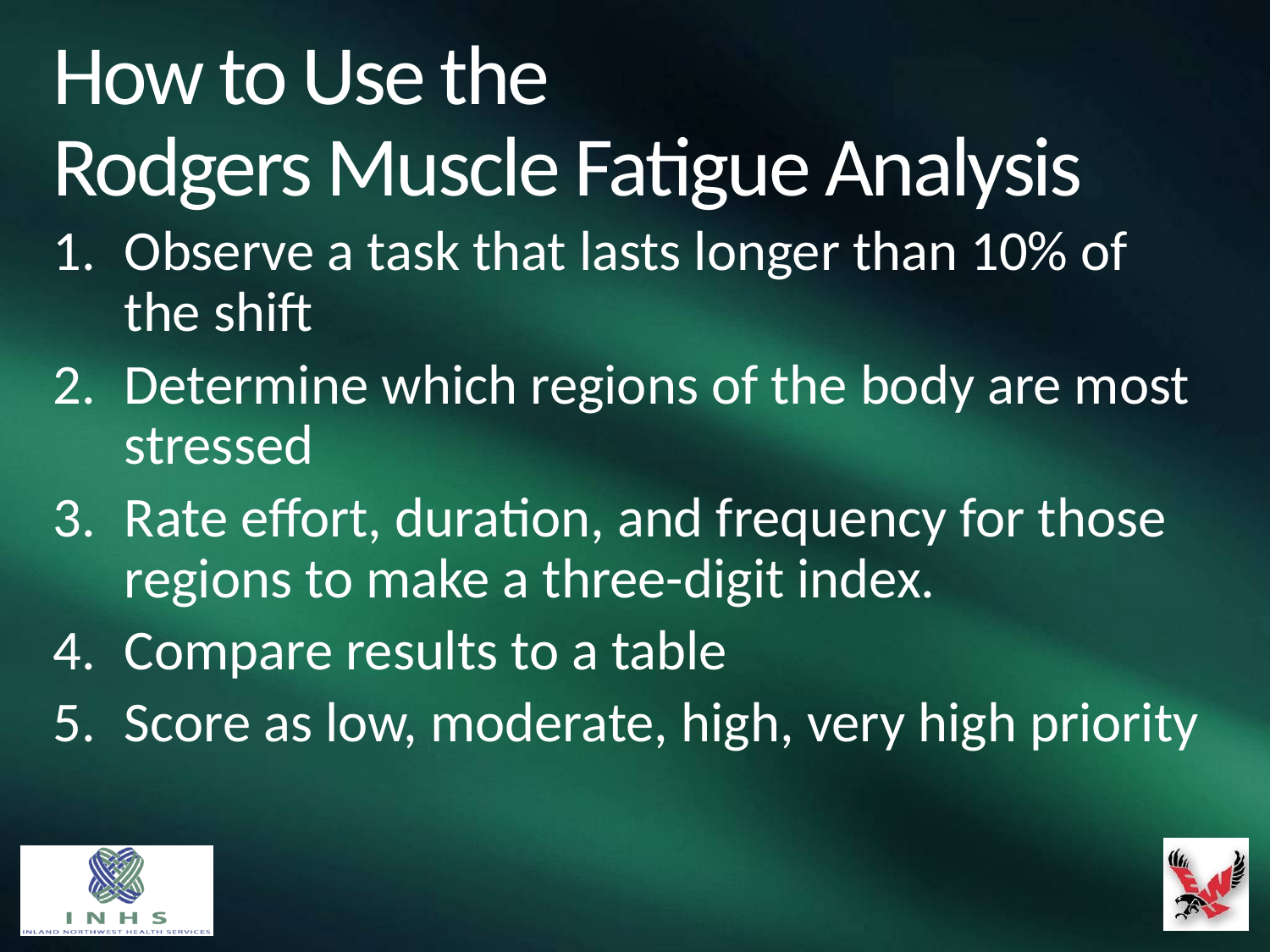

# How to Use the Rodgers Muscle Fatigue Analysis
Observe a task that lasts longer than 10% of the shift
Determine which regions of the body are most stressed
Rate effort, duration, and frequency for those regions to make a three-digit index.
Compare results to a table
Score as low, moderate, high, very high priority